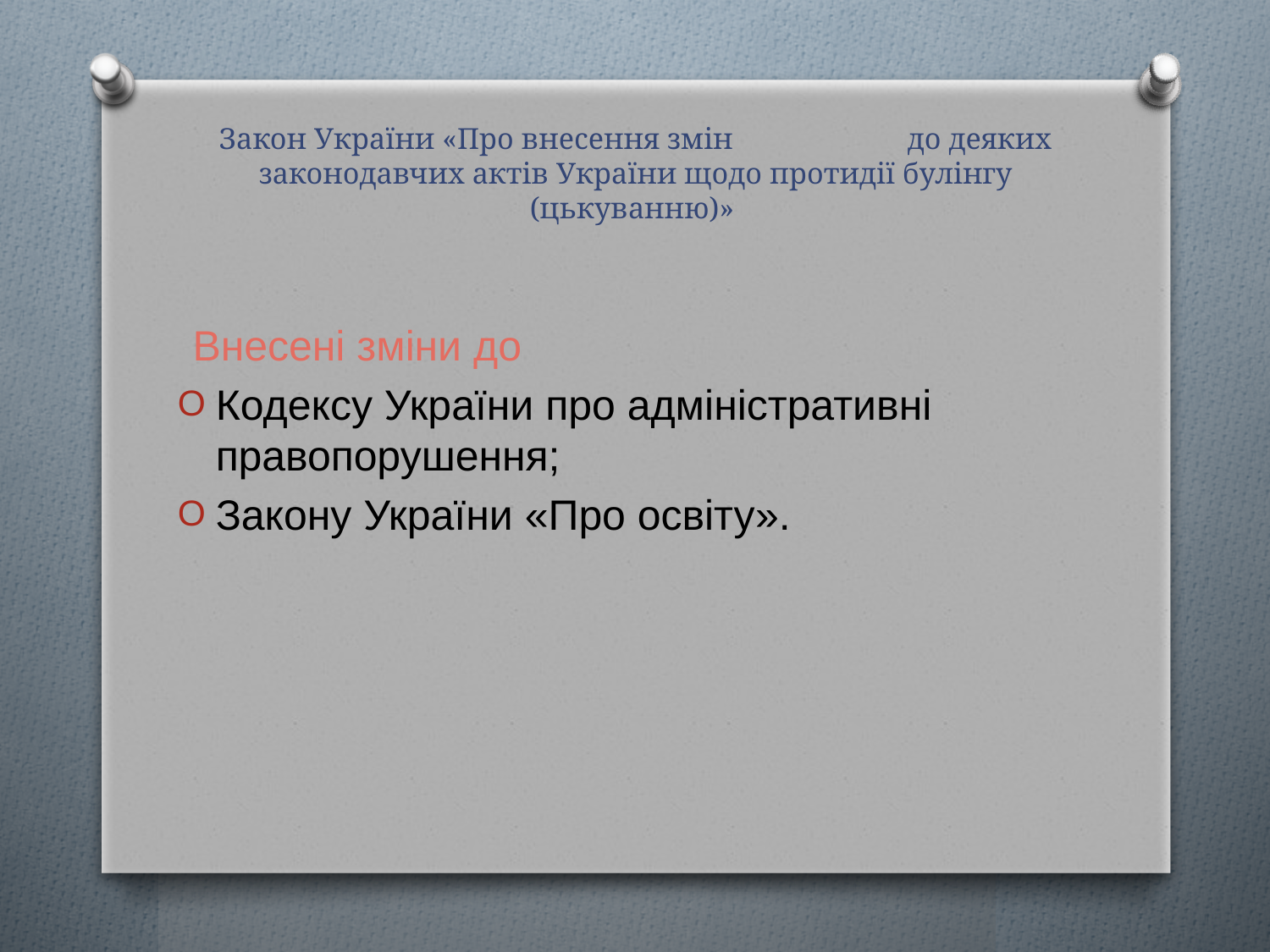

# Закон України «Про внесення змін                       до деяких законодавчих актів України щодо протидії булінгу (цькуванню)»
Внесені зміни до
Кодексу України про адміністративні правопорушення;
Закону України «Про освіту».